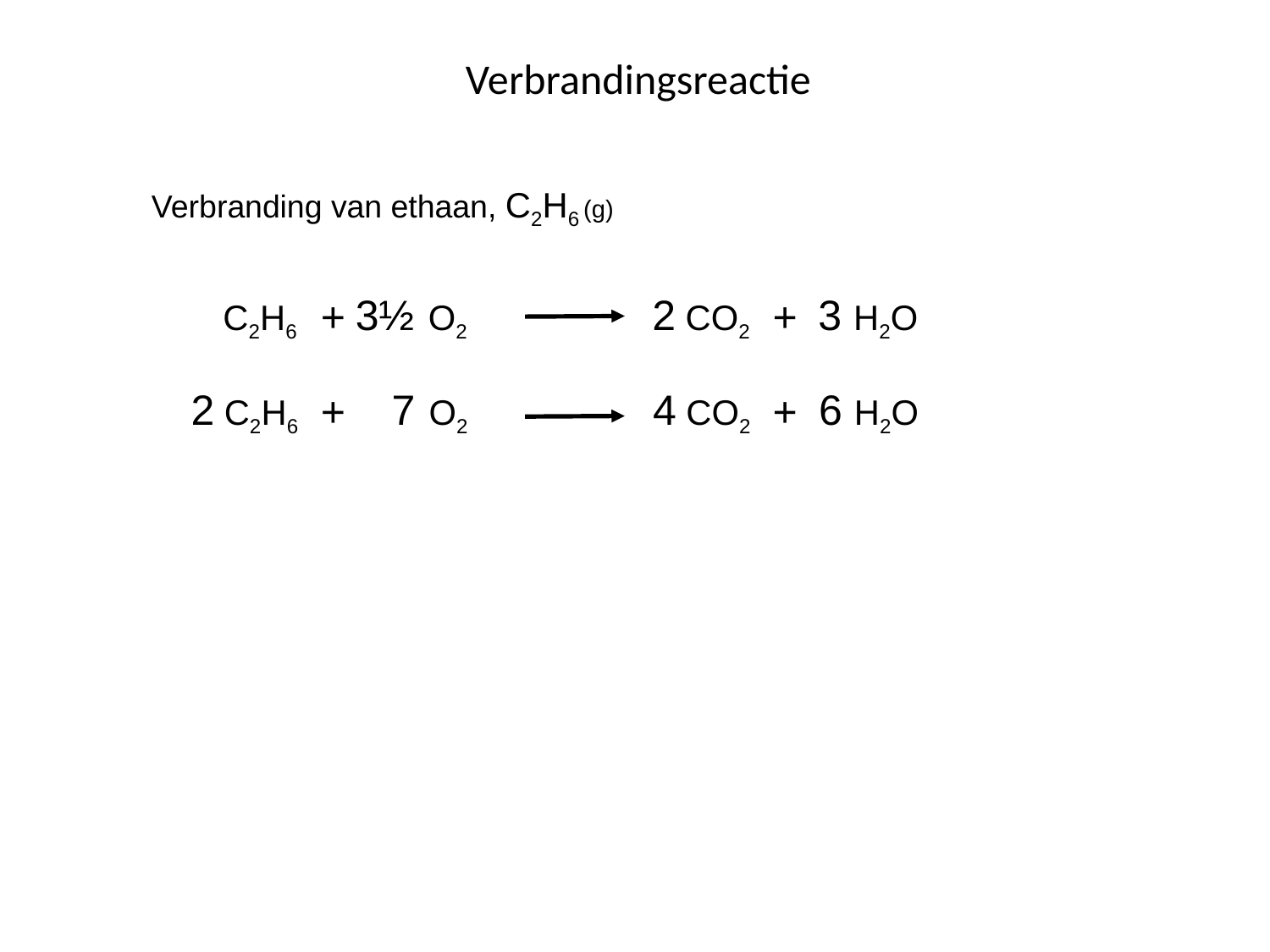

Verbrandingsreactie
Verbranding van ethaan, C2H6 (g)

  2         C2H6      3½          O2                   2 CO2       3 H2O
+
+

             2 C2H6                7          O2                   4 CO2       6 H2O
+
+